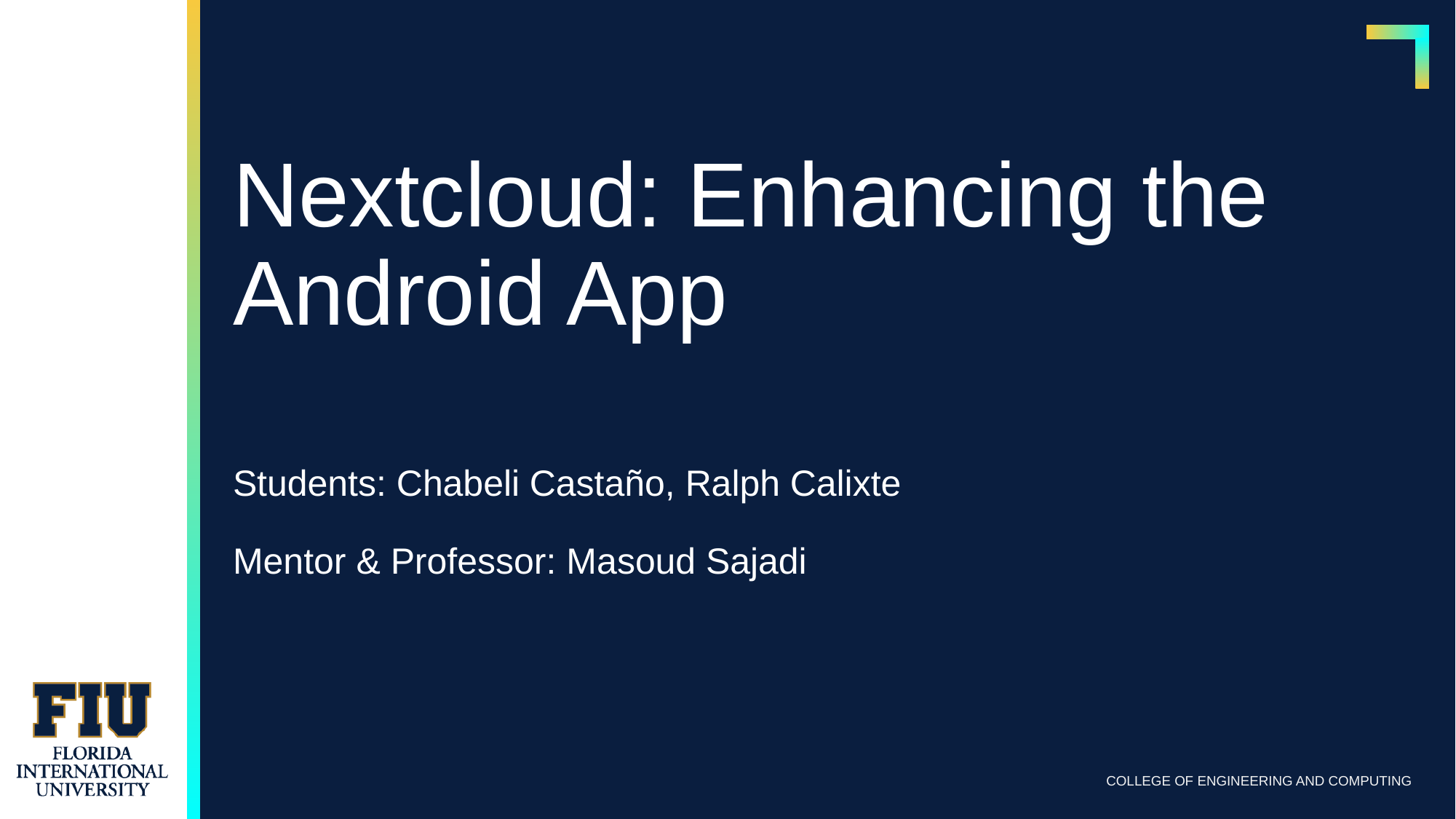

# Nextcloud: Enhancing the Android App
Students: Chabeli Castaño, Ralph Calixte
Mentor & Professor: Masoud Sajadi